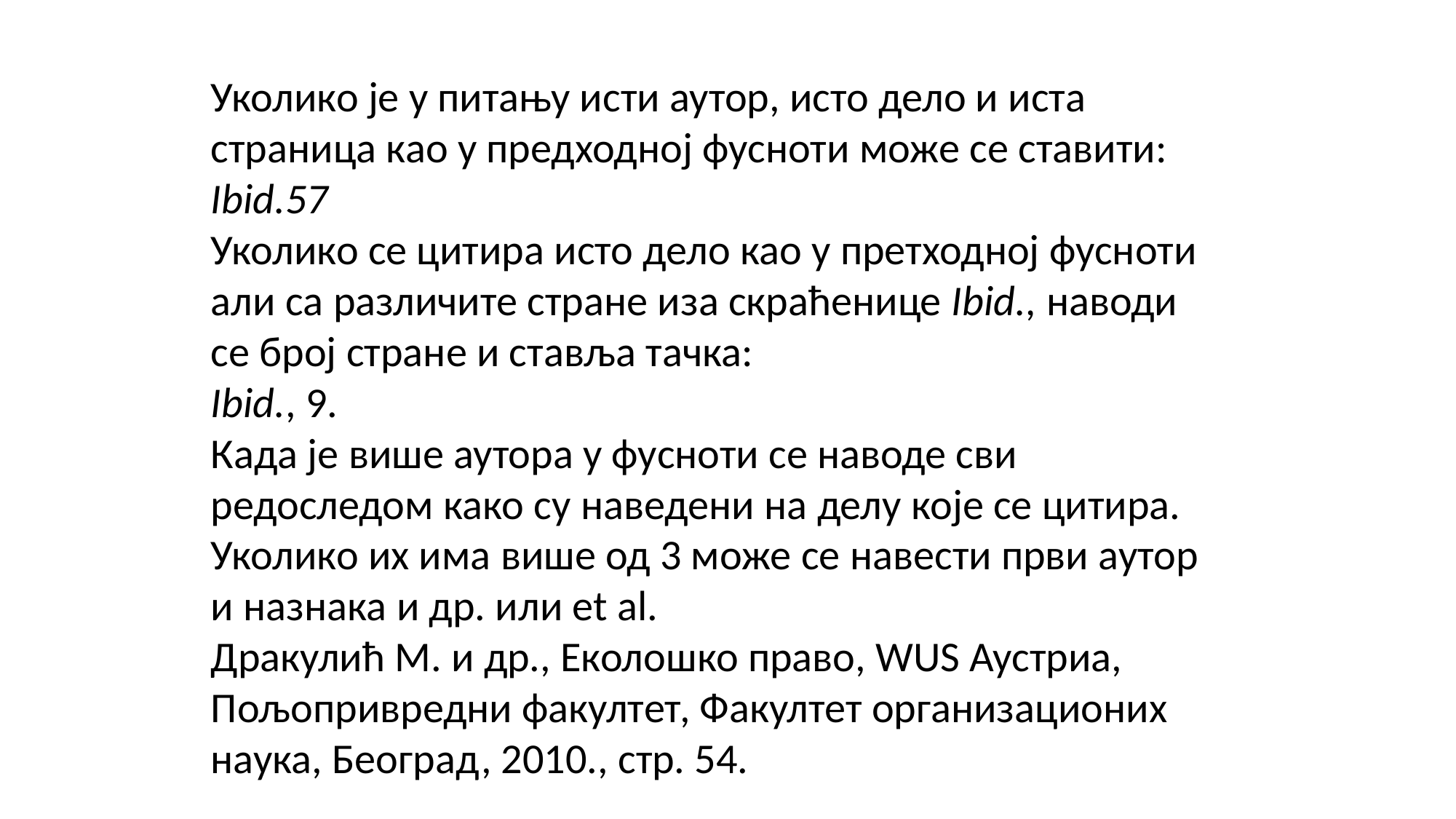

Уколико је у питању исти аутор, исто дело и иста страница као у предходној фусноти може се ставити:
Ibid.57
Уколико се цитира исто дело као у претходној фусноти али са различите стране иза скраћенице Ibid., наводи се број стране и ставља тачка:
Ibid., 9.
Када је више аутора у фусноти се наводе сви редоследом како су наведени на делу које се цитира. Уколико их има више од 3 може се навести први аутор и назнака и др. или et al.
Дракулић М. и др., Еколошко право, WUS Аустриа, Пољопривредни факултет, Факултет организационих наука, Београд, 2010., стр. 54.